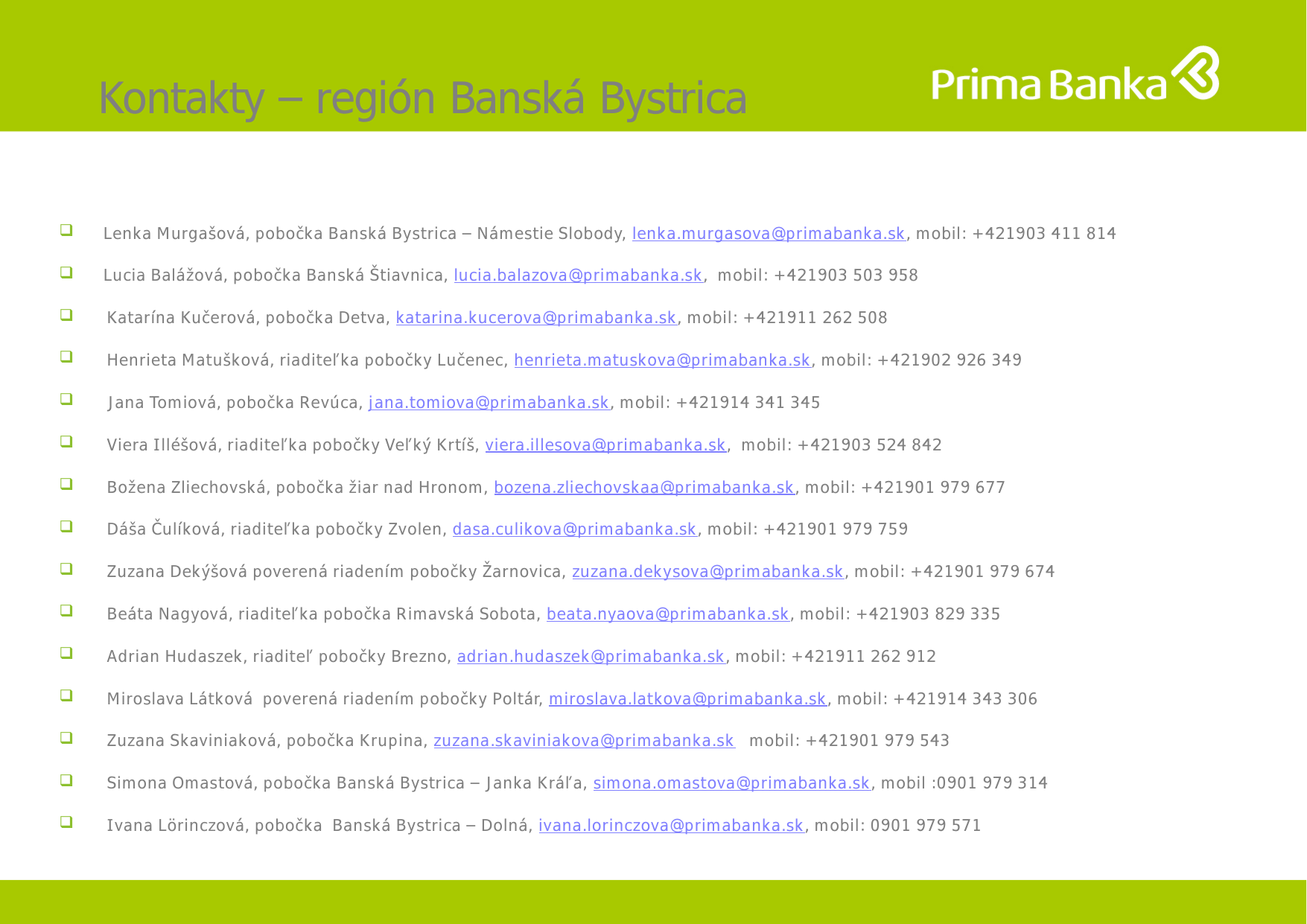

# Kontakty – región Banská Bystrica
  Lenka Murgašová, pobočka Banská Bystrica – Námestie Slobody, lenka.murgasova@primabanka.sk, mobil: +421903 411 814
  Lucia Balážová, pobočka Banská Štiavnica, lucia.balazova@primabanka.sk,  mobil: +421903 503 958
Katarína Kučerová, pobočka Detva, katarina.kucerova@primabanka.sk, mobil: +421911 262 508
Henrieta Matušková, riaditeľka pobočky Lučenec, henrieta.matuskova@primabanka.sk, mobil: +421902 926 349
Jana Tomiová, pobočka Revúca, jana.tomiova@primabanka.sk, mobil: +421914 341 345
Viera Illéšová, riaditeľka pobočky Veľký Krtíš, viera.illesova@primabanka.sk,  mobil: +421903 524 842
Božena Zliechovská, pobočka žiar nad Hronom, bozena.zliechovskaa@primabanka.sk, mobil: +421901 979 677
Dáša Čulíková, riaditeľka pobočky Zvolen, dasa.culikova@primabanka.sk, mobil: +421901 979 759
Zuzana Dekýšová poverená riadením pobočky Žarnovica, zuzana.dekysova@primabanka.sk, mobil: +421901 979 674
Beáta Nagyová, riaditeľka pobočka Rimavská Sobota, beata.nyaova@primabanka.sk, mobil: +421903 829 335
Adrian Hudaszek, riaditeľ pobočky Brezno, adrian.hudaszek@primabanka.sk, mobil: +421911 262 912
Miroslava Látková  poverená riadením pobočky Poltár, miroslava.latkova@primabanka.sk, mobil: +421914 343 306
Zuzana Skaviniaková, pobočka Krupina, zuzana.skaviniakova@primabanka.sk   mobil: +421901 979 543
Simona Omastová, pobočka Banská Bystrica – Janka Kráľa, simona.omastova@primabanka.sk, mobil :0901 979 314
Ivana Lörinczová, pobočka  Banská Bystrica – Dolná, ivana.lorinczova@primabanka.sk, mobil: 0901 979 571

bil: +421911543214